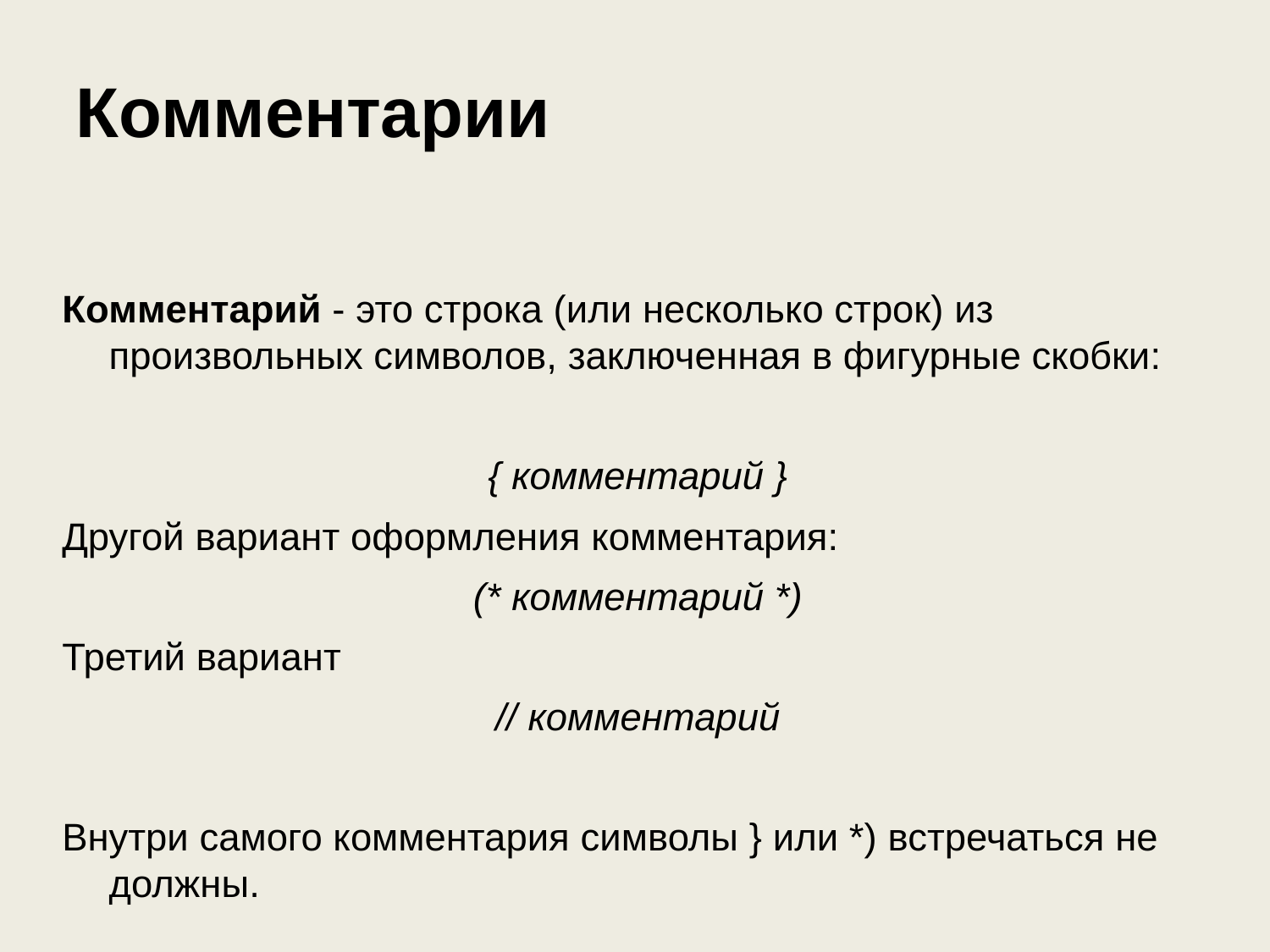

# Комментарии

Комментарий - это строка (или несколько строк) из произвольных символов, заключенная в фигурные скобки:

{ комментарий }
Другой вариант оформления комментария:
(* комментарий *)
Третий вариант
// комментарий

Внутри самого комментария символы } или *) встречаться не должны.